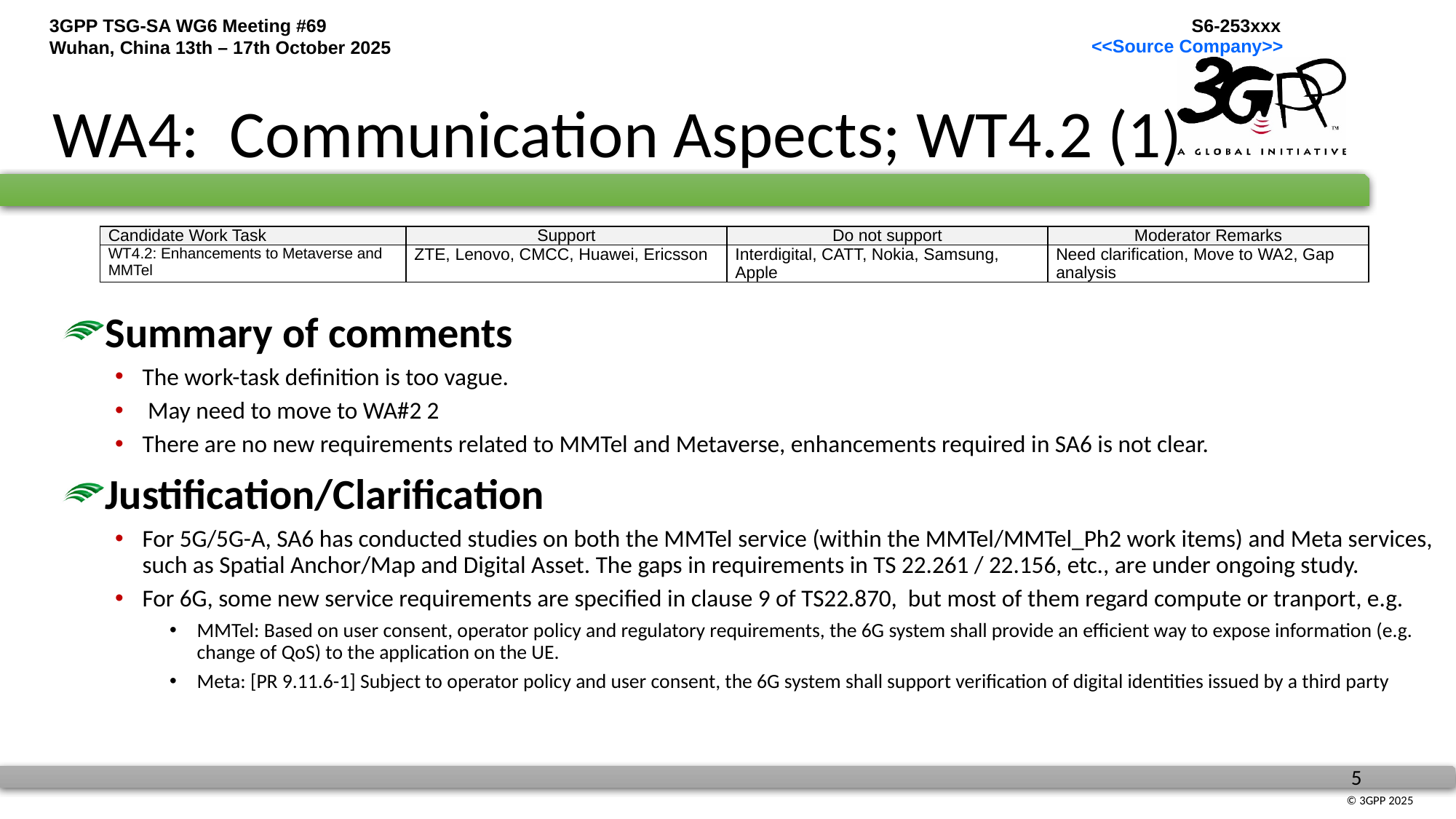

# WA4:  Communication Aspects; WT4.2 (1)
| Candidate Work Task | Support | Do not support | Moderator Remarks |
| --- | --- | --- | --- |
| WT4.2: Enhancements to Metaverse and MMTel | ZTE, Lenovo, CMCC, Huawei, Ericsson | Interdigital, CATT, Nokia, Samsung, Apple | Need clarification, Move to WA2, Gap analysis |

Summary of comments
The work-task definition is too vague.
 May need to move to WA#2 2
There are no new requirements related to MMTel and Metaverse, enhancements required in SA6 is not clear.
Justification/Clarification
For 5G/5G-A, SA6 has conducted studies on both the MMTel service (within the MMTel/MMTel_Ph2 work items) and Meta services, such as Spatial Anchor/Map and Digital Asset. The gaps in requirements in TS 22.261 / 22.156, etc., are under ongoing study.
For 6G, some new service requirements are specified in clause 9 of TS22.870,  but most of them regard compute or tranport, e.g.
MMTel: Based on user consent, operator policy and regulatory requirements, the 6G system shall provide an efficient way to expose information (e.g. change of QoS) to the application on the UE.
Meta: [PR 9.11.6-1] Subject to operator policy and user consent, the 6G system shall support verification of digital identities issued by a third party